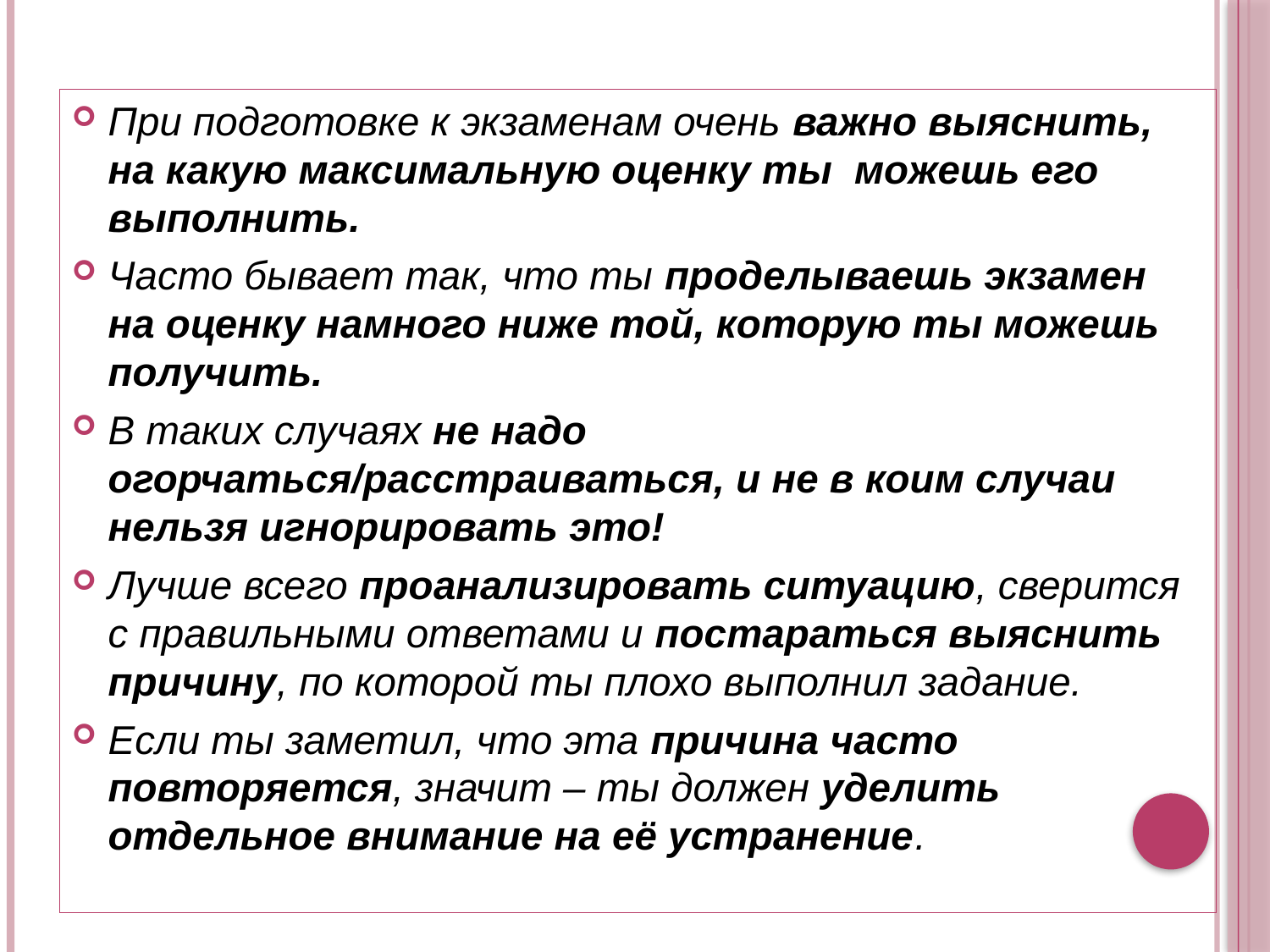

При подготовке к экзаменам очень важно выяснить,  на какую максимальную оценку ты  можешь его выполнить.
Часто бывает так, что ты проделываешь экзамен на оценку намного ниже той, которую ты можешь получить.
В таких случаях не надо огорчаться/расстраиваться, и не в коим случаи нельзя игнорировать это!
Лучше всего проанализировать ситуацию, сверится с правильными ответами и постараться выяснить причину, по которой ты плохо выполнил задание.
Если ты заметил, что эта причина часто повторяется, значит – ты должен уделить отдельное внимание на её устранение.